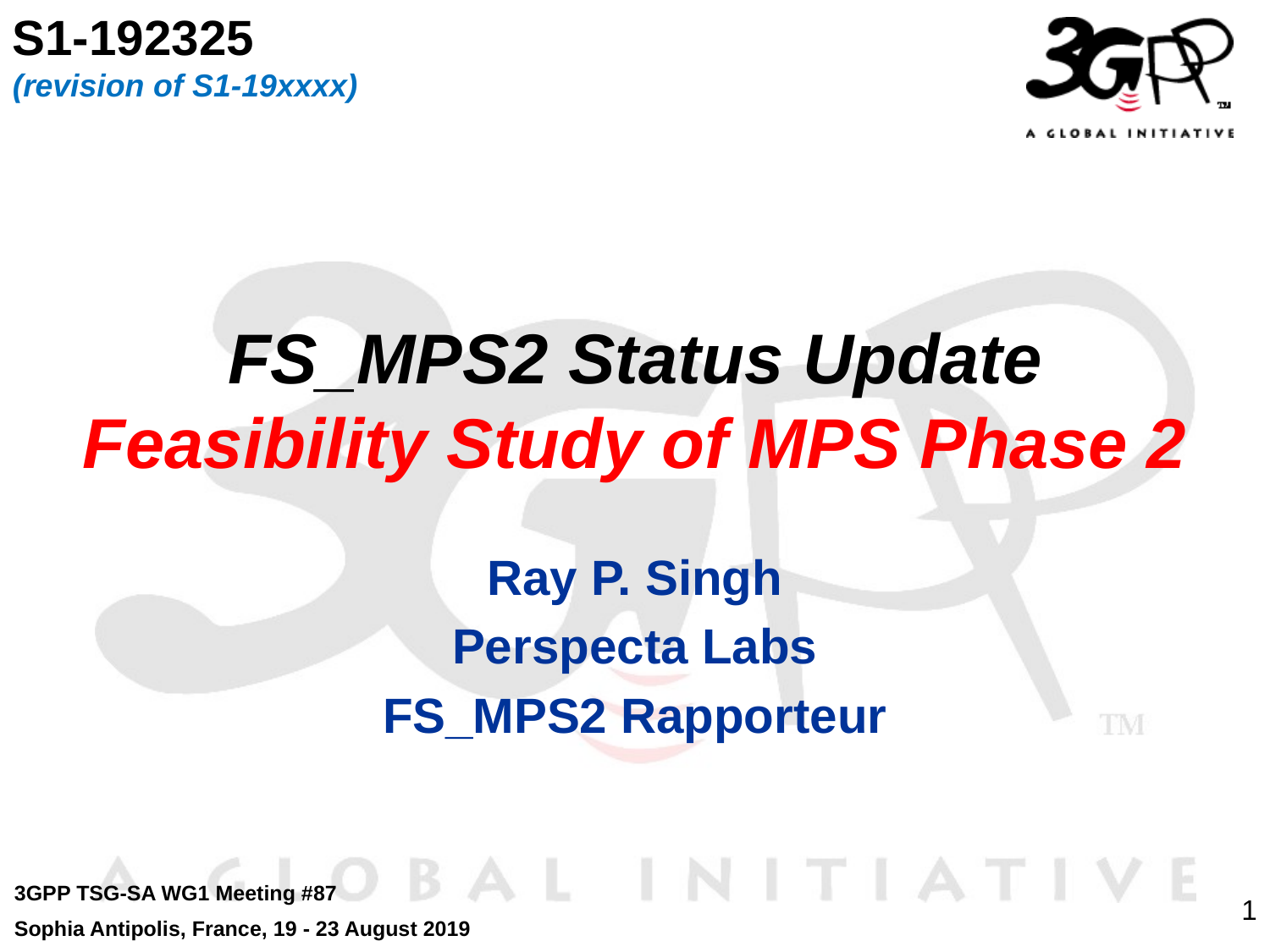

S1-192325
(revision of S1-19xxxx)
# FS_MPS2 Status Update Feasibility Study of MPS Phase 2
Ray P. Singh
Perspecta Labs
FS_MPS2 Rapporteur
3GPP TSG-SA WG1 Meeting #87
Sophia Antipolis, France, 19 - 23 August 2019
1